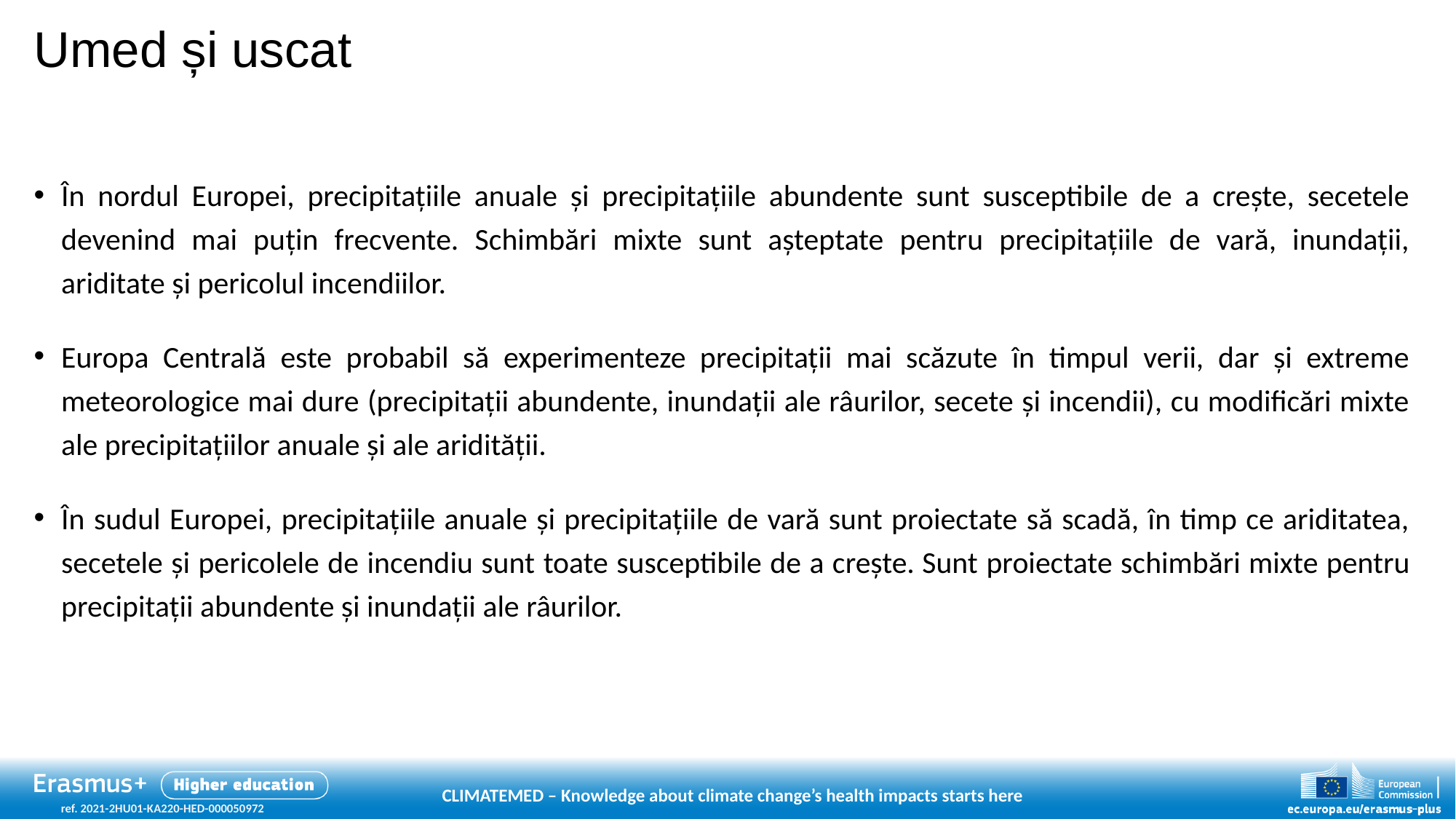

# Umed și uscat
În nordul Europei, precipitațiile anuale și precipitațiile abundente sunt susceptibile de a crește, secetele devenind mai puțin frecvente. Schimbări mixte sunt așteptate pentru precipitațiile de vară, inundații, ariditate și pericolul incendiilor.
Europa Centrală este probabil să experimenteze precipitații mai scăzute în timpul verii, dar și extreme meteorologice mai dure (precipitații abundente, inundații ale râurilor, secete și incendii), cu modificări mixte ale precipitațiilor anuale și ale aridității.
În sudul Europei, precipitațiile anuale și precipitațiile de vară sunt proiectate să scadă, în timp ce ariditatea, secetele și pericolele de incendiu sunt toate susceptibile de a crește. Sunt proiectate schimbări mixte pentru precipitații abundente și inundații ale râurilor.